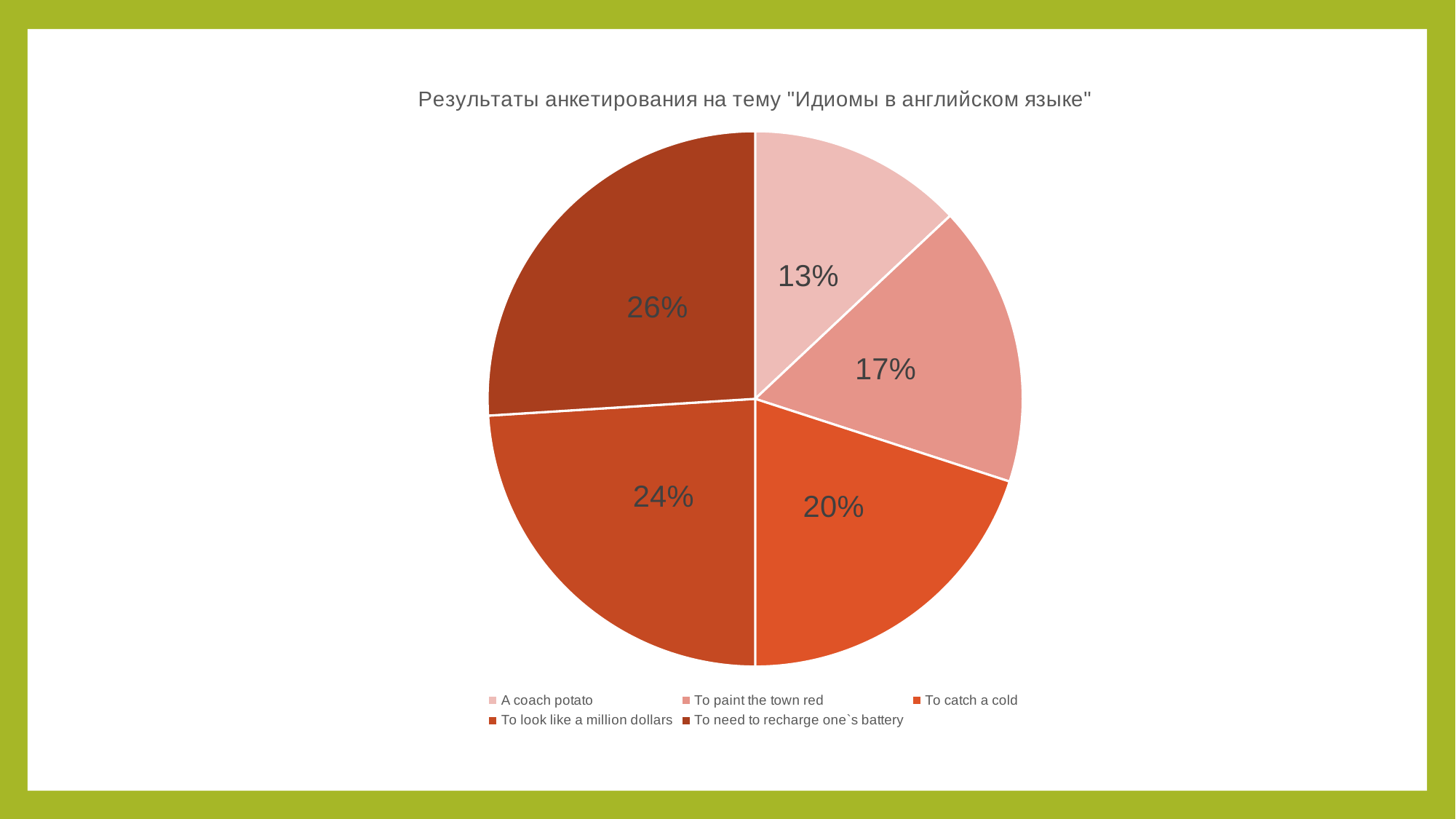

### Chart: Результаты анкетирования на тему "Идиомы в английском языке"

| Category | Продажи |
|---|---|
| A coach potato | 0.13 |
| To paint the town red | 0.17 |
| To catch a cold  | 0.2 |
| To look like a million dollars | 0.24000000000000002 |
| To need to recharge one`s battery | 0.26 |